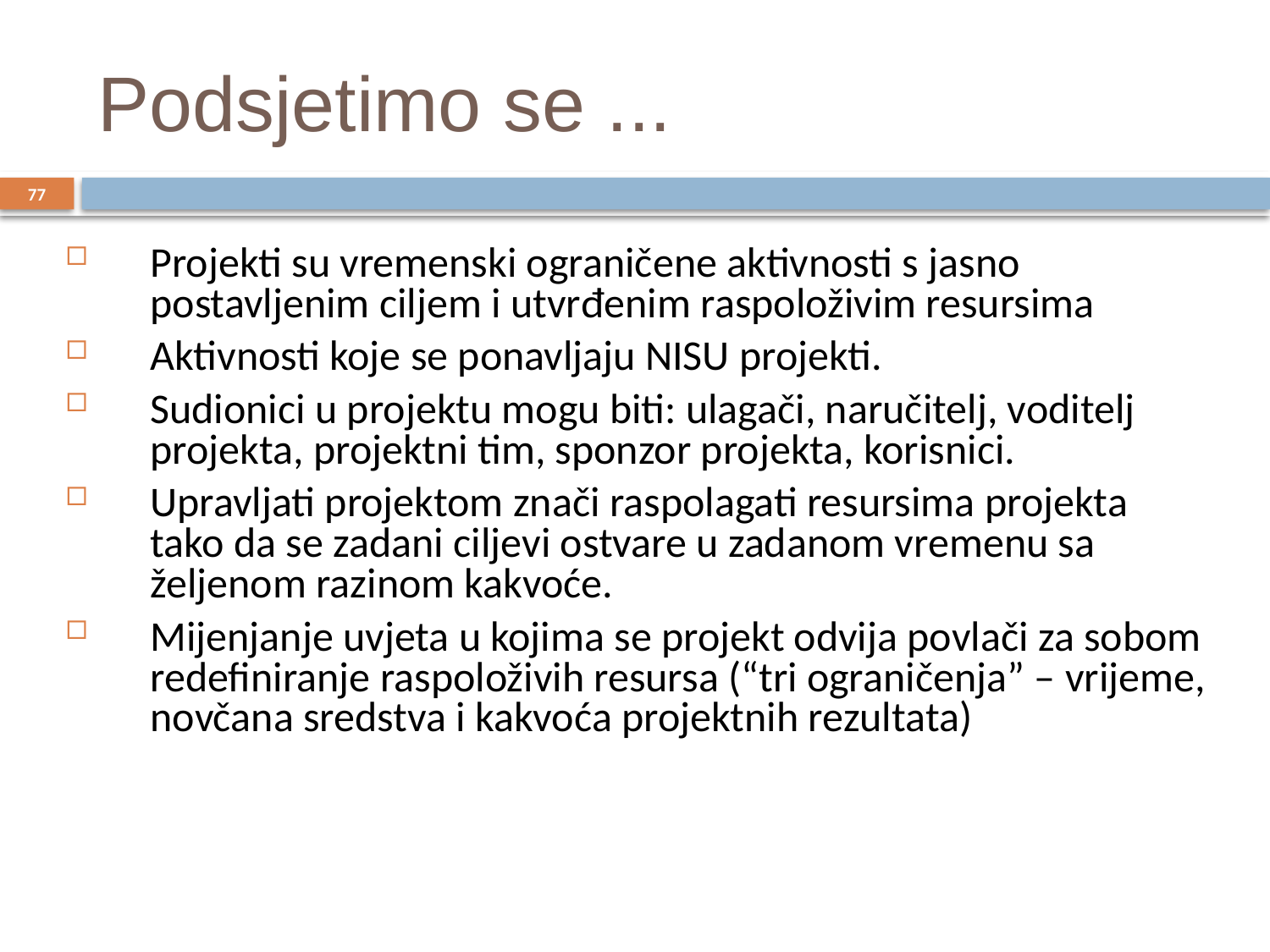

# Podsjetimo se ...
77
Projekti su vremenski ograničene aktivnosti s jasno postavljenim ciljem i utvrđenim raspoloživim resursima
Aktivnosti koje se ponavljaju NISU projekti.
Sudionici u projektu mogu biti: ulagači, naručitelj, voditelj projekta, projektni tim, sponzor projekta, korisnici.
Upravljati projektom znači raspolagati resursima projekta tako da se zadani ciljevi ostvare u zadanom vremenu sa željenom razinom kakvoće.
Mijenjanje uvjeta u kojima se projekt odvija povlači za sobom redefiniranje raspoloživih resursa (“tri ograničenja” – vrijeme, novčana sredstva i kakvoća projektnih rezultata)